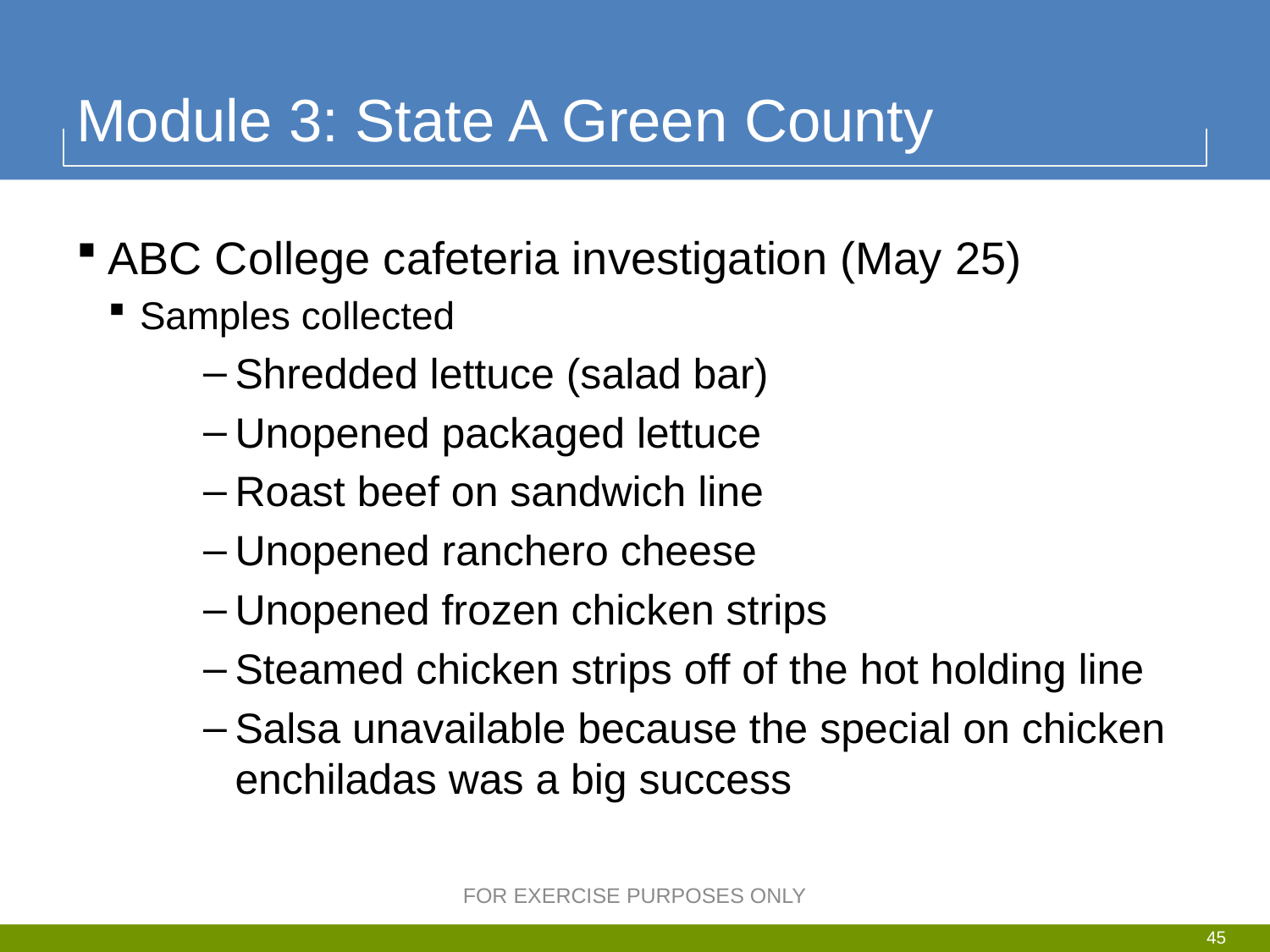

# Module 3: State A Green County
ABC College cafeteria investigation (May 25)
Samples collected
Shredded lettuce (salad bar)
Unopened packaged lettuce
Roast beef on sandwich line
Unopened ranchero cheese
Unopened frozen chicken strips
Steamed chicken strips off of the hot holding line
Salsa unavailable because the special on chicken enchiladas was a big success

FOR EXERCISE PURPOSES ONLY